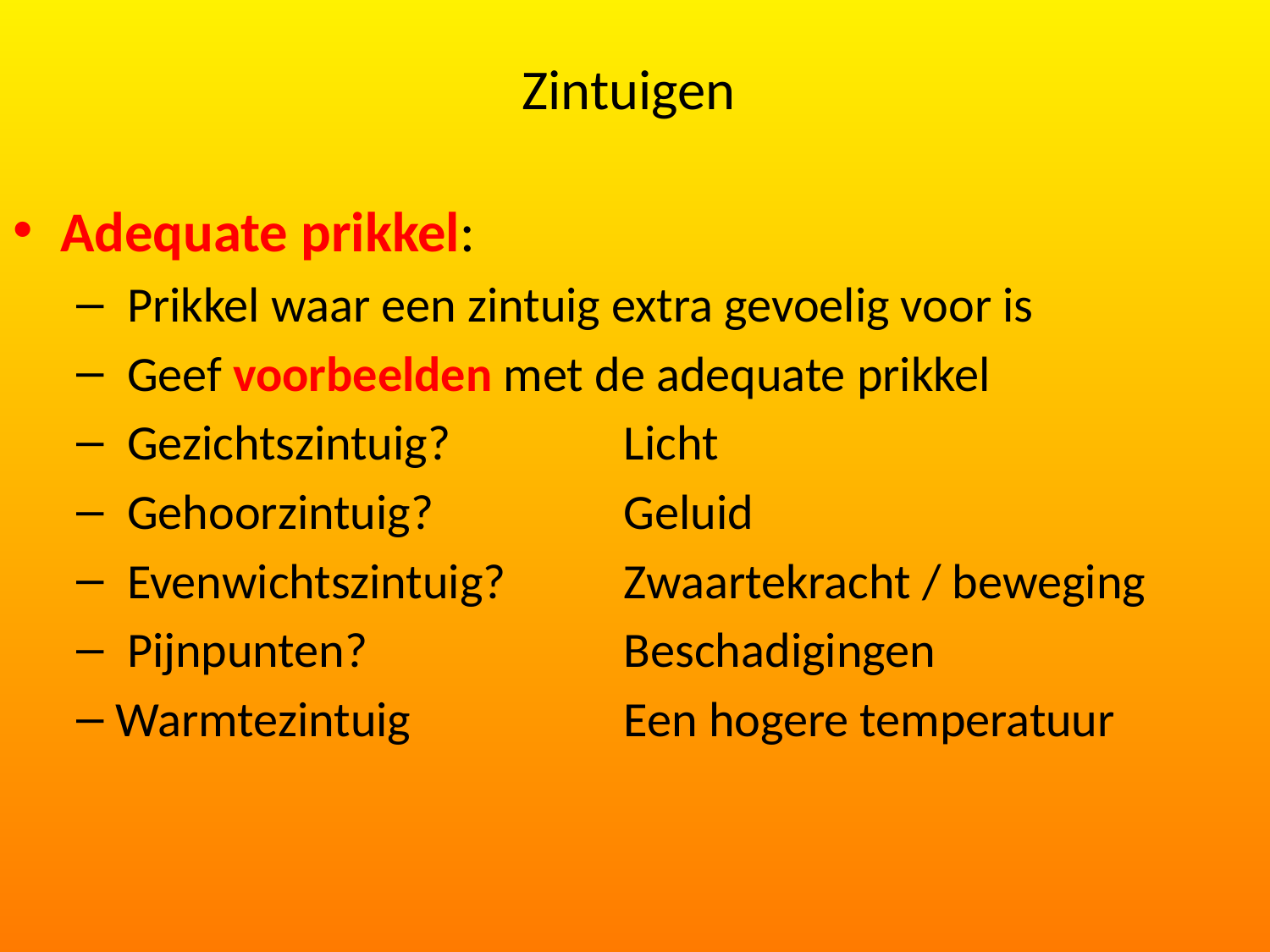

# Zintuigen

Adequate prikkel:
 Prikkel waar een zintuig extra gevoelig voor is
 Geef voorbeelden met de adequate prikkel
 Gezichtszintuig?		Licht
 Gehoorzintuig?		Geluid
 Evenwichtszintuig?	Zwaartekracht / beweging
 Pijnpunten?			Beschadigingen
Warmtezintuig		Een hogere temperatuur